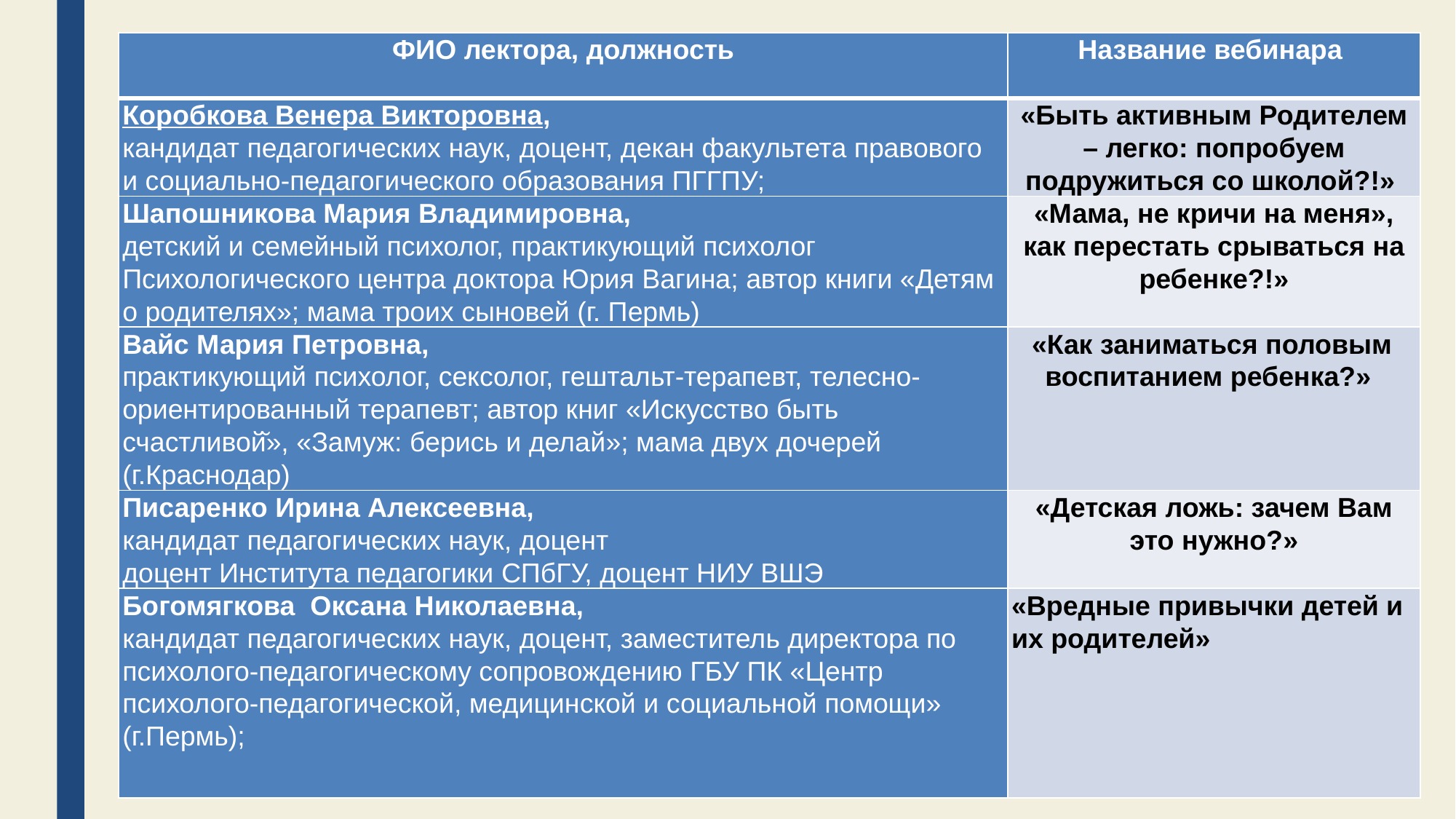

| ФИО лектора, должность | Название вебинара |
| --- | --- |
| Коробкова Венера Викторовна, кандидат педагогических наук, доцент, декан факультета правового и социально-педагогического образования ПГГПУ; | «Быть активным Родителем – легко: попробуем подружиться со школой?!» |
| Шапошникова Мария Владимировна, детский и семейный психолог, практикующий психолог Психологического центра доктора Юрия Вагина; автор книги «Детям о родителях»; мама троих сыновей (г. Пермь) | «Мама, не кричи на меня», как перестать срываться на ребенке?!» |
| Вайс Мария Петровна, практикующий психолог, сексолог, гештальт-терапевт, телесно-ориентированный терапевт; автор книг «Искусство быть счастливой̆», «Замуж: берись и делай»; мама двух дочерей (г.Краснодар) | «Как заниматься половым воспитанием ребенка?» |
| Писаренко Ирина Алексеевна, кандидат педагогических наук, доцент доцент Института педагогики СПбГУ, доцент НИУ ВШЭ | «Детская ложь: зачем Вам это нужно?» |
| Богомягкова Оксана Николаевна, кандидат педагогических наук, доцент, заместитель директора по психолого-педагогическому сопровождению ГБУ ПК «Центр психолого-педагогической, медицинской и социальной помощи» (г.Пермь); | «Вредные привычки детей и их родителей» |
#